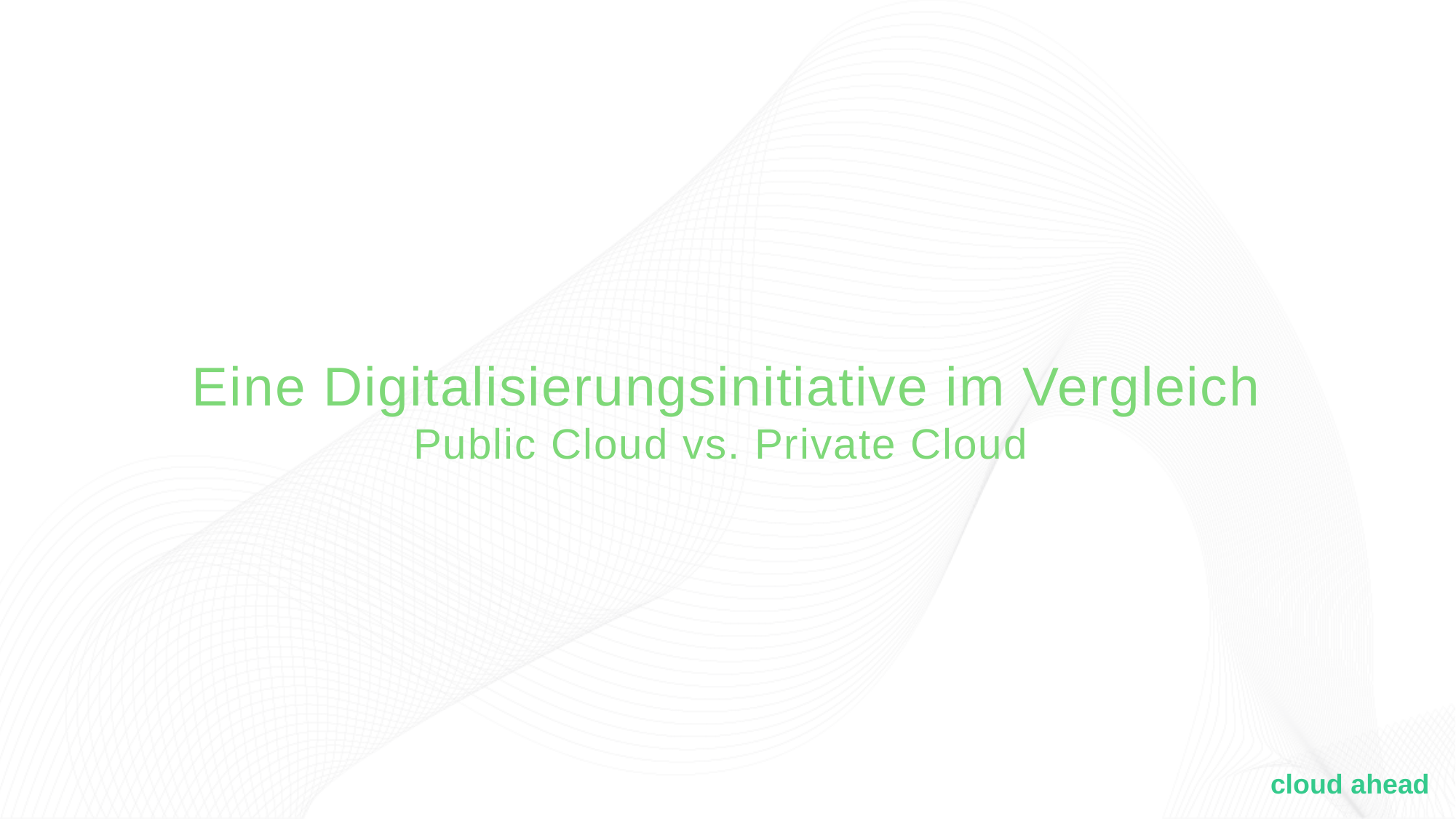

# Eine Digitalisierungsinitiative im Vergleich Public Cloud vs. Private Cloud